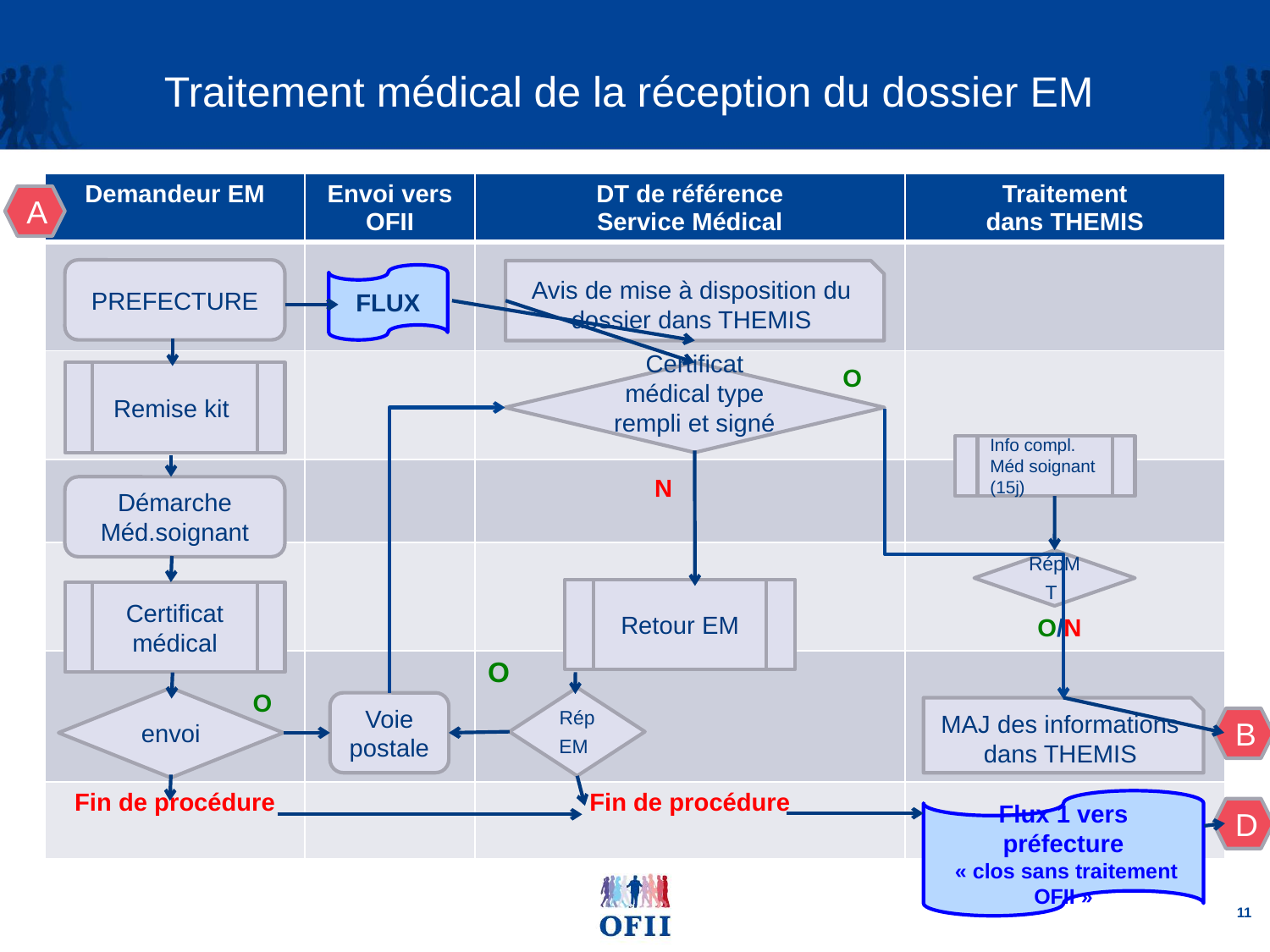

# Traitement médical de la réception du dossier EM
| Demandeur EM | Envoi vers OFII | DT de référence Service Médical | Traitement dans THEMIS |
| --- | --- | --- | --- |
|  |  |  |  |
|  |  |  |  |
|  |  |  |  |
|  |  |  |  |
|  |  | O |  |
| Fin de procédure |  | Fin de procédure |  |
A
PREFECTURE
Avis de mise à disposition du dossier dans THEMIS
Flux
O
Remise kit
Certificat médical type rempli et signé

Info compl. Méd soignant (15j)
N
Démarche Méd.soignant
RépMT
Retour EM
Certificat médical
O/N
O
RépEM
envoi
Voie postale
MAJ des informations dans THEMIS
B

Flux 1 vers préfecture
 « clos sans traitement OFII »
D